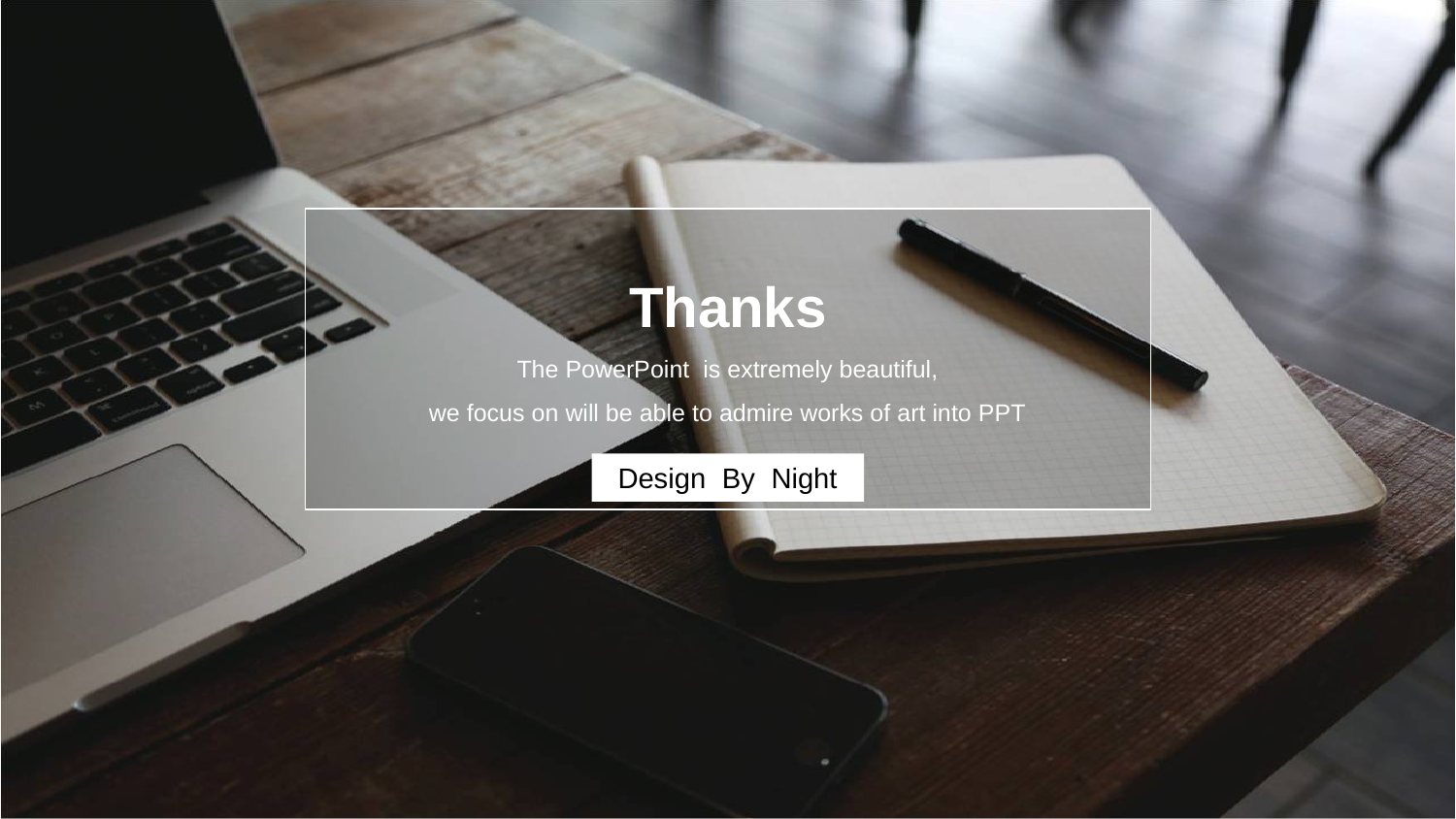

Thanks
The PowerPoint  is extremely beautiful,
we focus on will be able to admire works of art into PPT
Design  By  Night